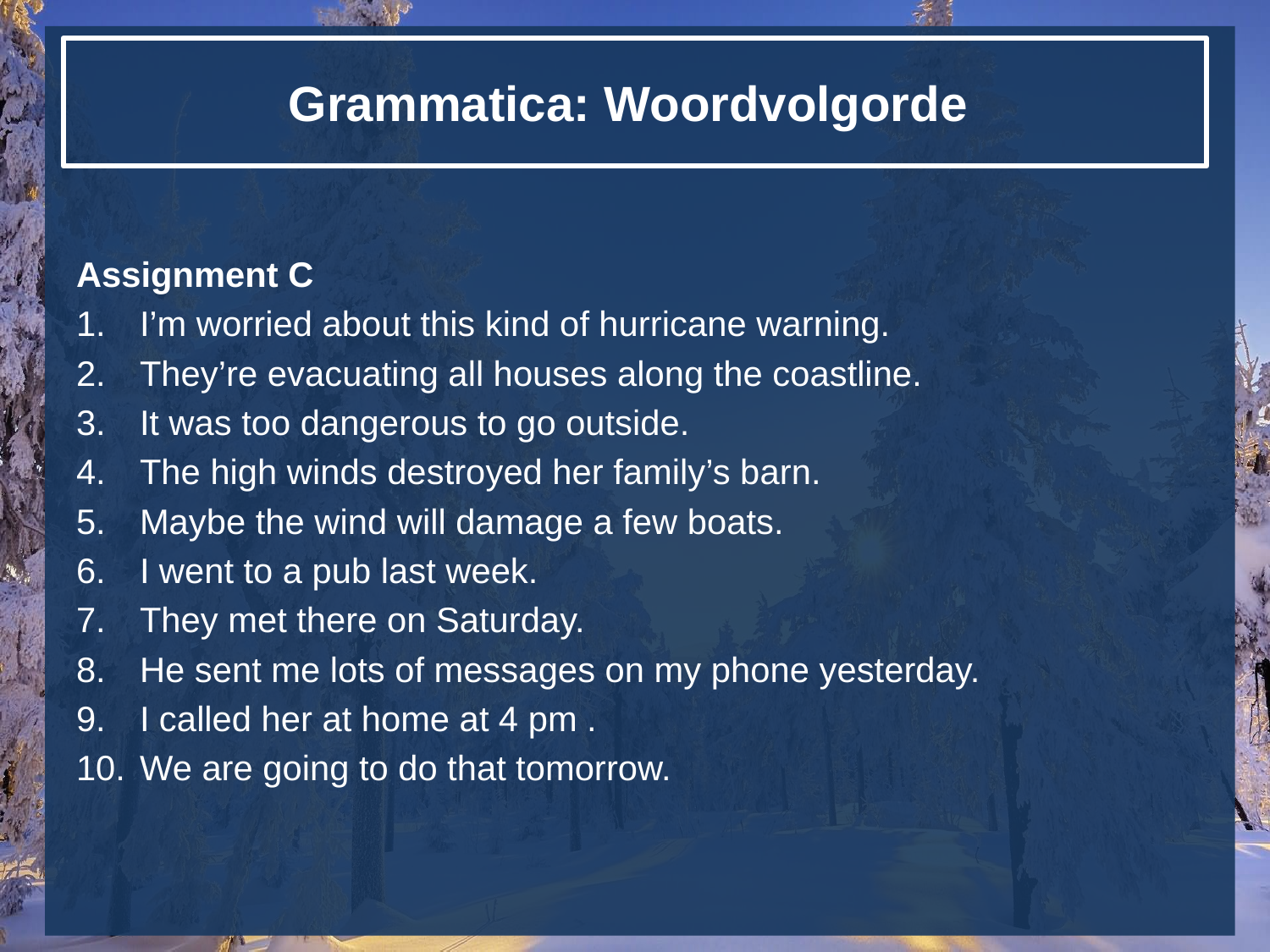

# Grammatica: Woordvolgorde

Assignment C
I’m worried about this kind of hurricane warning.
They’re evacuating all houses along the coastline.
It was too dangerous to go outside.
The high winds destroyed her family’s barn.
Maybe the wind will damage a few boats.
I went to a pub last week.
They met there on Saturday.
He sent me lots of messages on my phone yesterday.
I called her at home at 4 pm .
We are going to do that tomorrow.